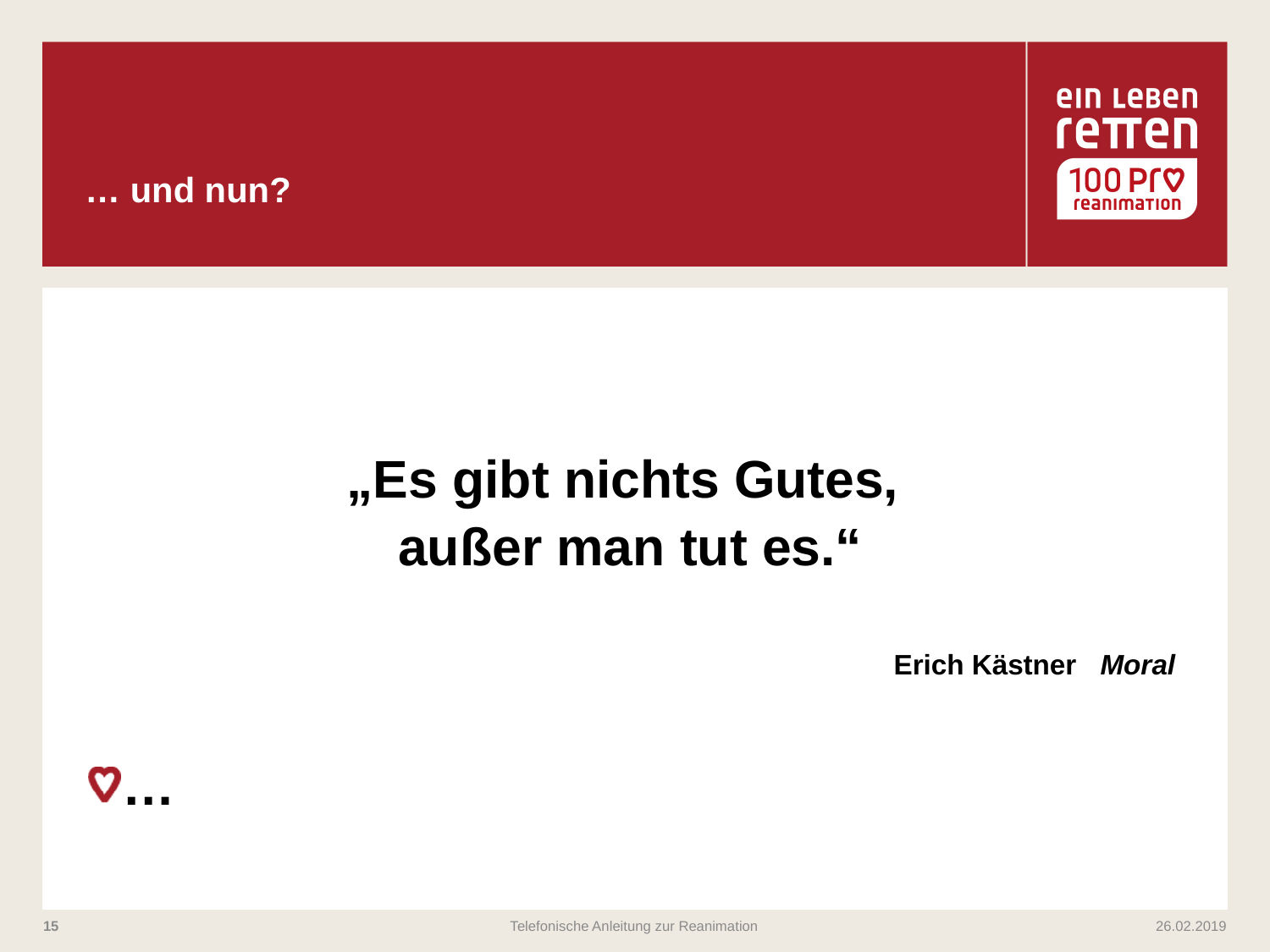

# … und nun?

„Es gibt nichts Gutes,
außer man tut es.“

Erich Kästner   Moral

…

15
Telefonische Anleitung zur Reanimation
26.02.2019